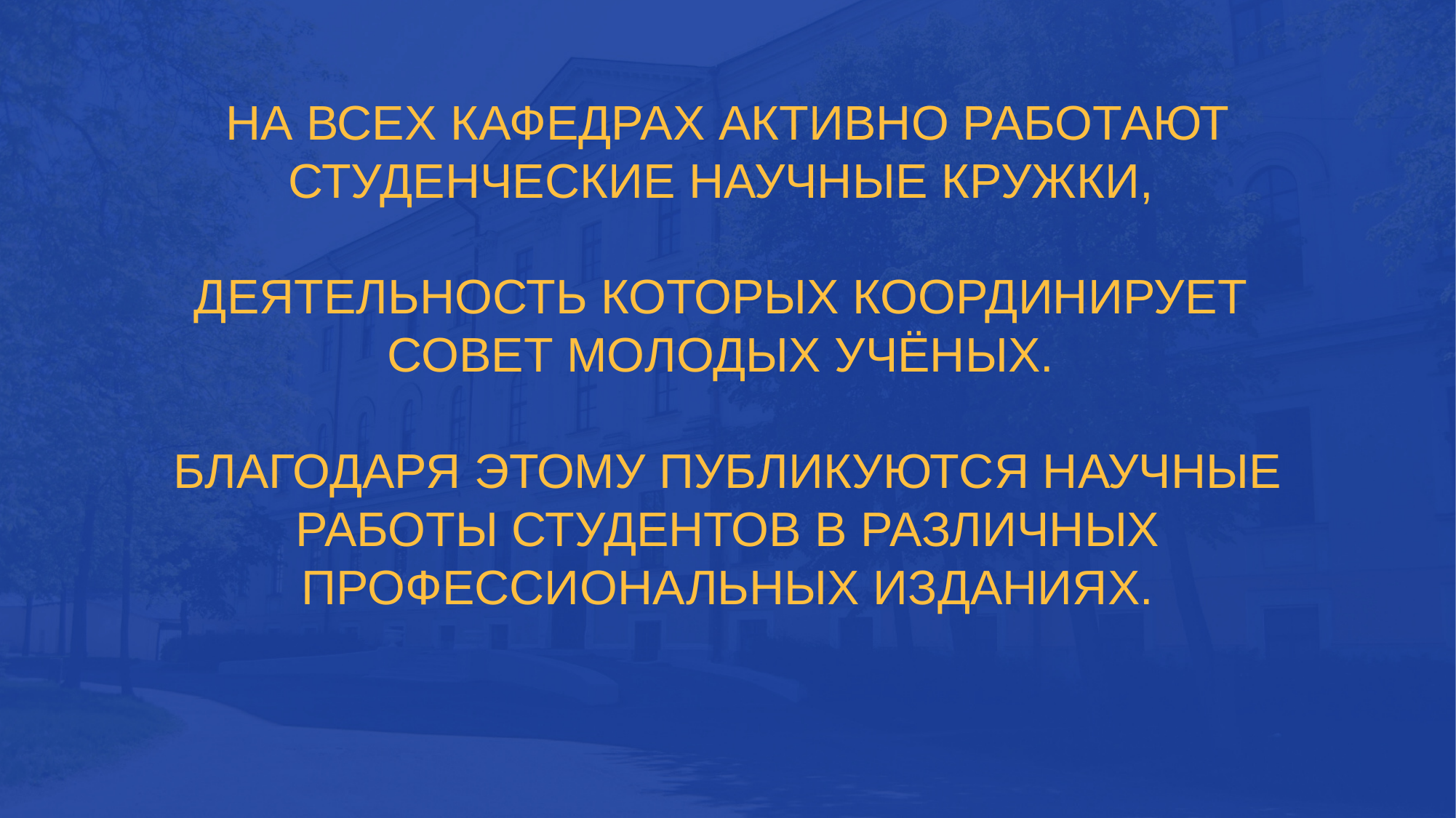

НА ВСЕХ КАФЕДРАХ АКТИВНО РАБОТАЮТ СТУДЕНЧЕСКИЕ НАУЧНЫЕ КРУЖКИ,

ДЕЯТЕЛЬНОСТЬ КОТОРЫХ КООРДИНИРУЕТ
СОВЕТ МОЛОДЫХ УЧЁНЫХ.

БЛАГОДАРЯ ЭТОМУ ПУБЛИКУЮТСЯ НАУЧНЫЕ РАБОТЫ СТУДЕНТОВ В РАЗЛИЧНЫХ ПРОФЕССИОНАЛЬНЫХ ИЗДАНИЯХ.